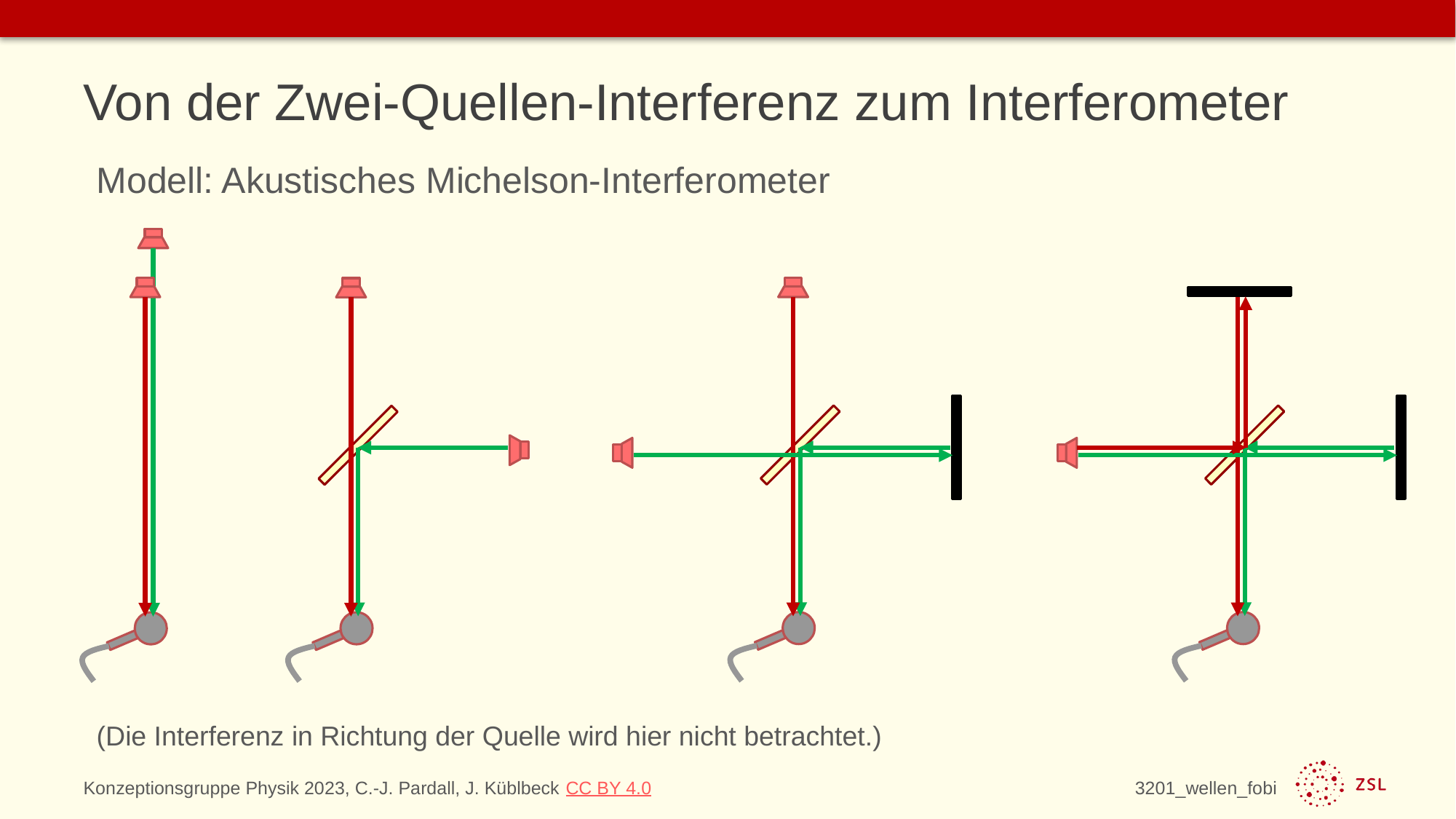

# Von der Zwei-Quellen-Interferenz zum Interferometer
Modell: Akustisches Michelson-Interferometer
(Die Interferenz in Richtung der Quelle wird hier nicht betrachtet.)